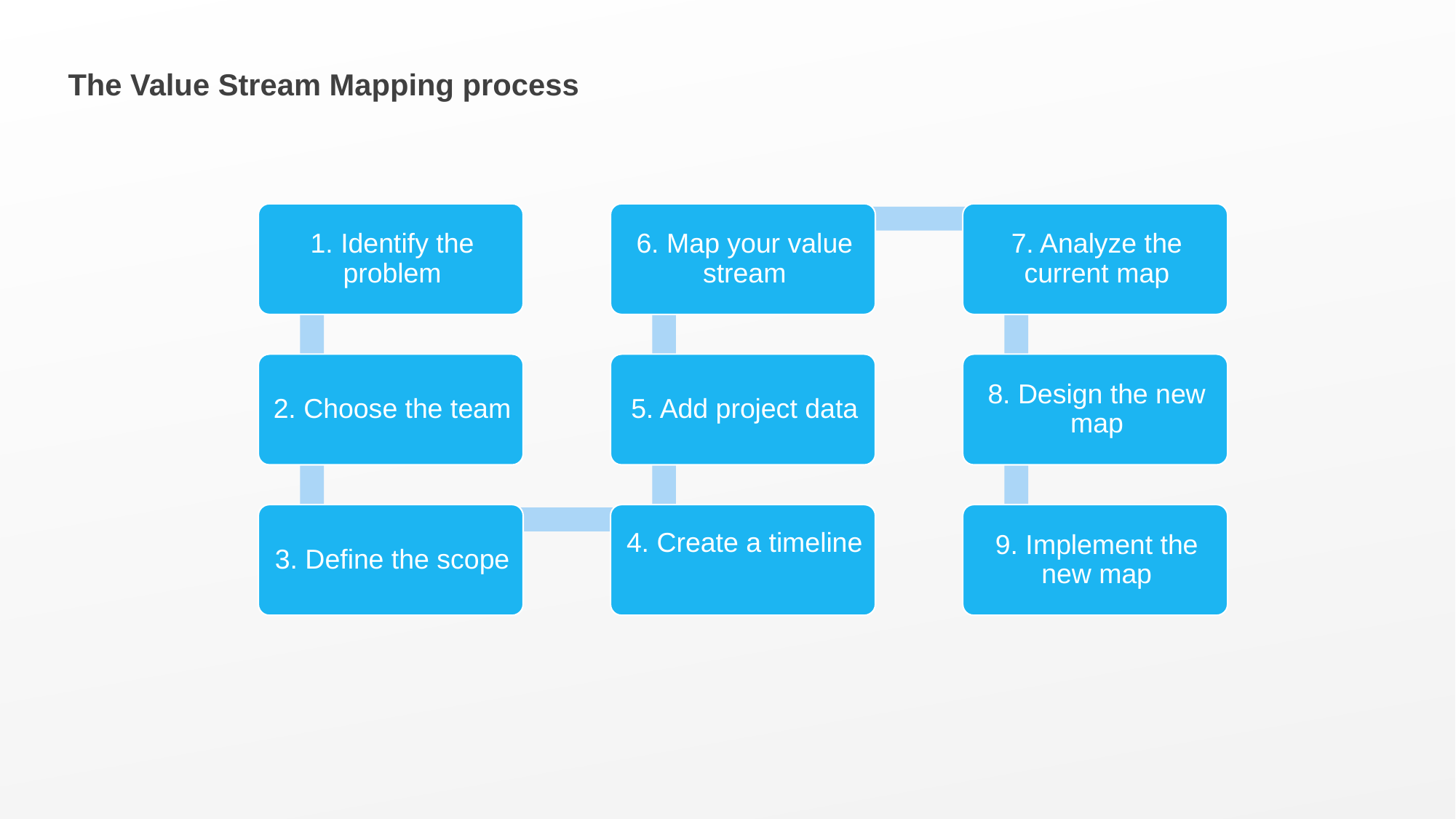

The Value Stream Mapping process
1. Identify the problem
2. Choose the team
3. Define the scope
4. Create a timeline
5. Add project data
6. Map your value stream
7. Analyze the current map
8. Design the new map
9. Implement the new map